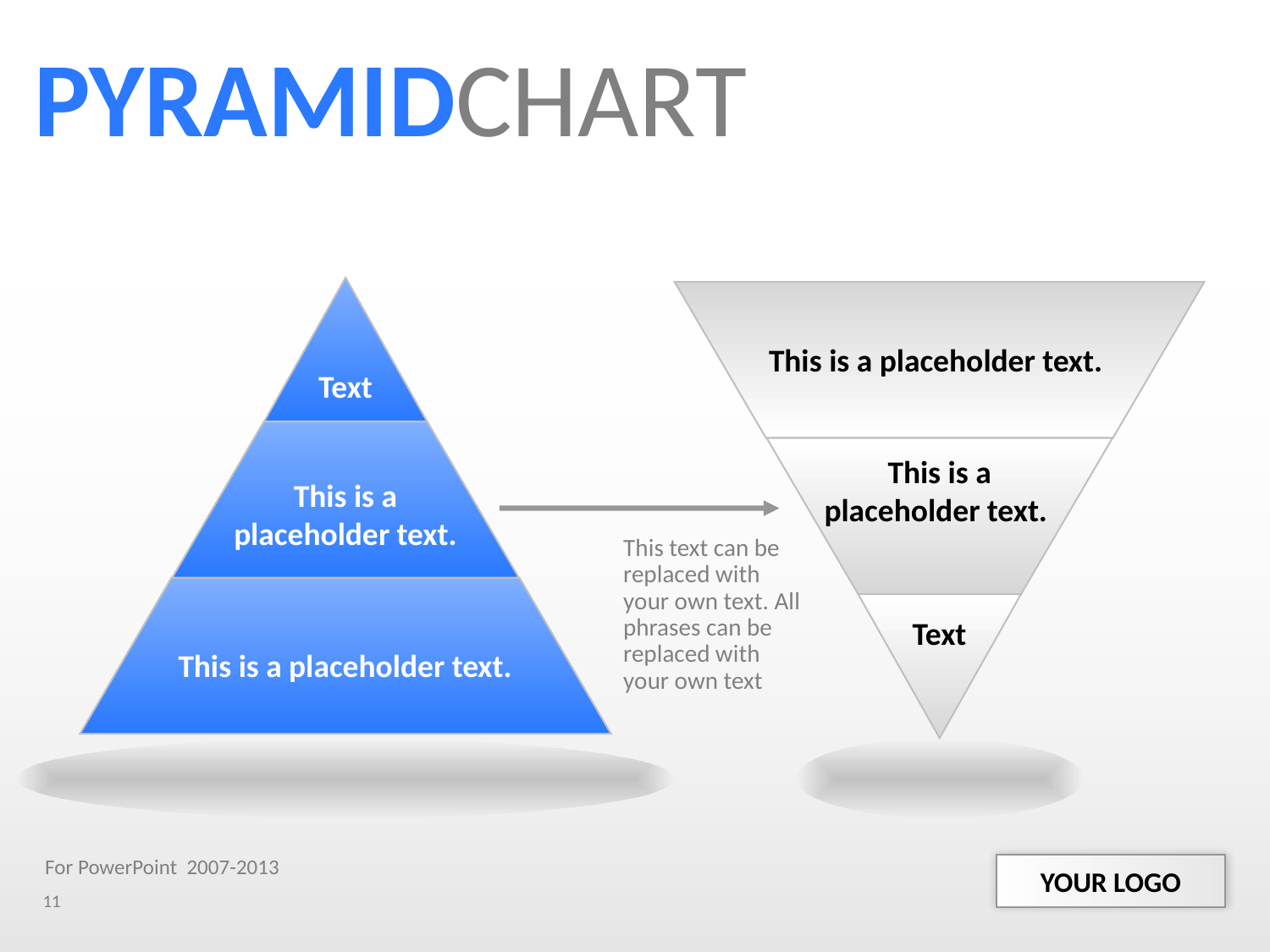

PYRAMIDCHART
Text
This is a placeholder text.
This is a placeholder text.

This is a placeholder text.
This is a placeholder text.
Text

This text can be replaced with your own text. All phrases can be replaced with your own text

For PowerPoint  2007-2013